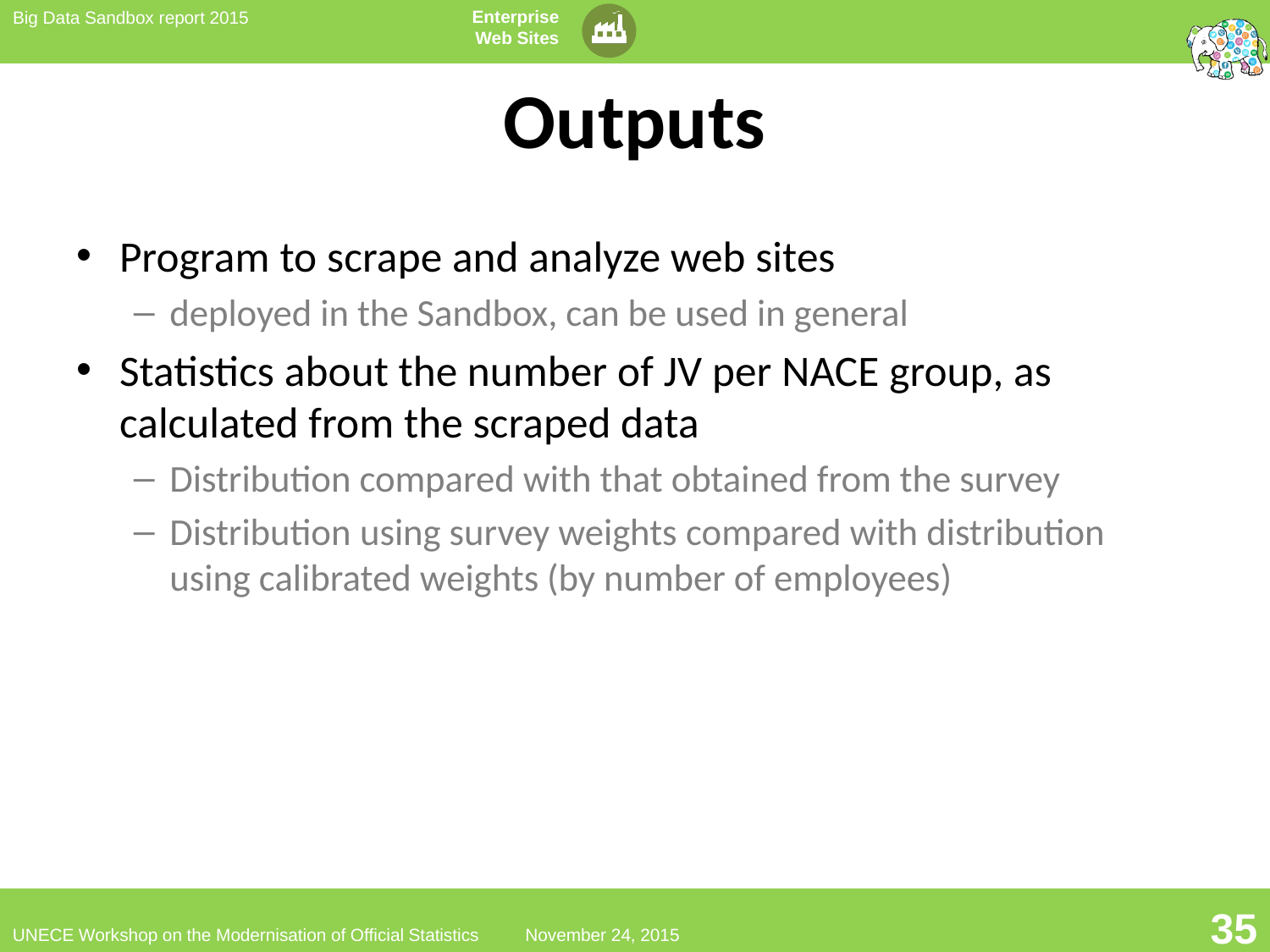

# Outputs
Program to scrape and analyze web sites
deployed in the Sandbox, can be used in general
Statistics about the number of JV per NACE group, as calculated from the scraped data
Distribution compared with that obtained from the survey
Distribution using survey weights compared with distribution using calibrated weights (by number of employees)

3
35